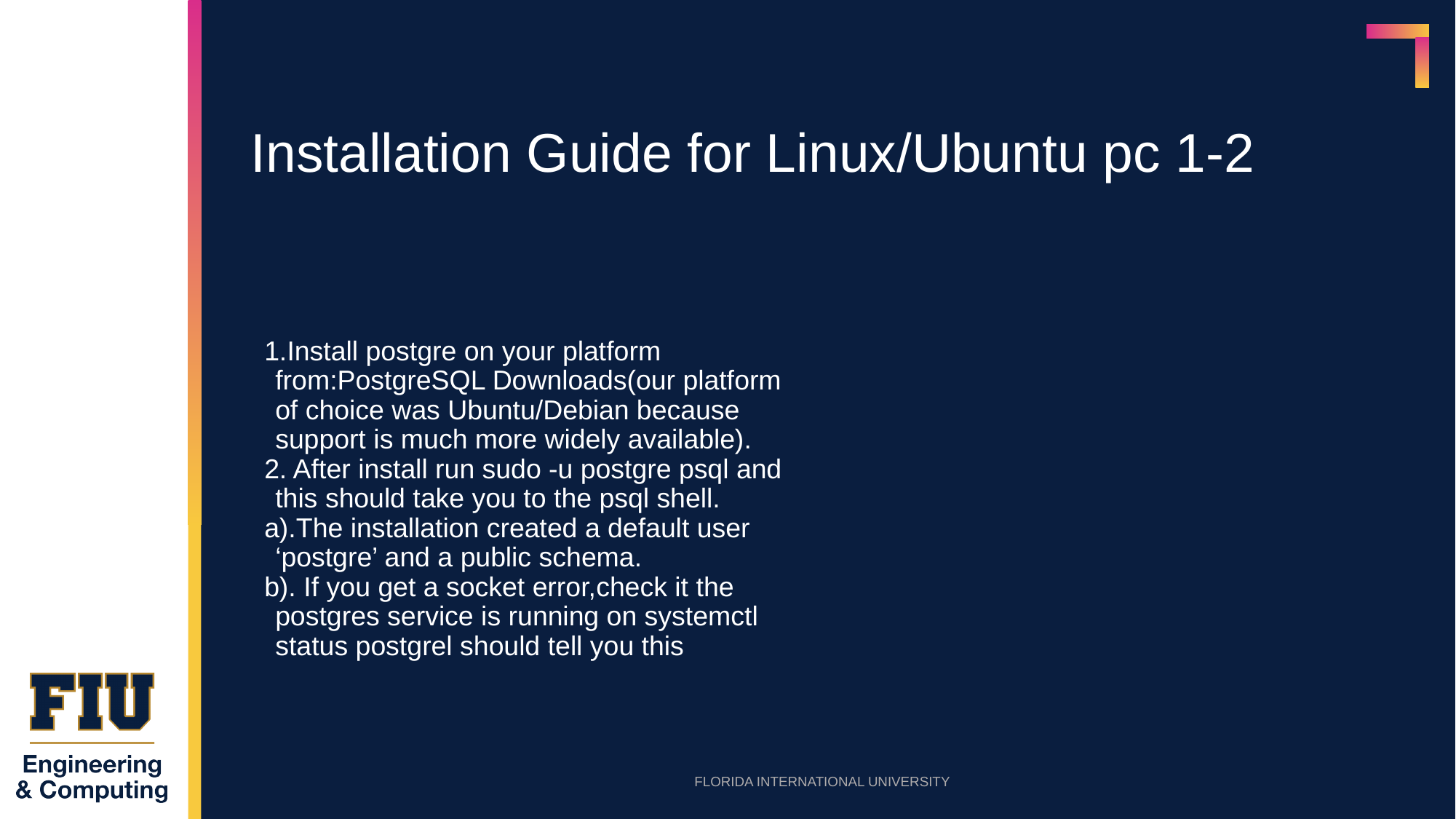

# Installation Guide for Linux/Ubuntu pc 1-2

1.Install postgre on your platform from:PostgreSQL Downloads(our platform of choice was Ubuntu/Debian because support is much more widely available).
2. After install run sudo -u postgre psql and this should take you to the psql shell.
a).The installation created a default user ‘postgre’ and a public schema.
b). If you get a socket error,check it the postgres service is running on systemctl status postgrel should tell you this